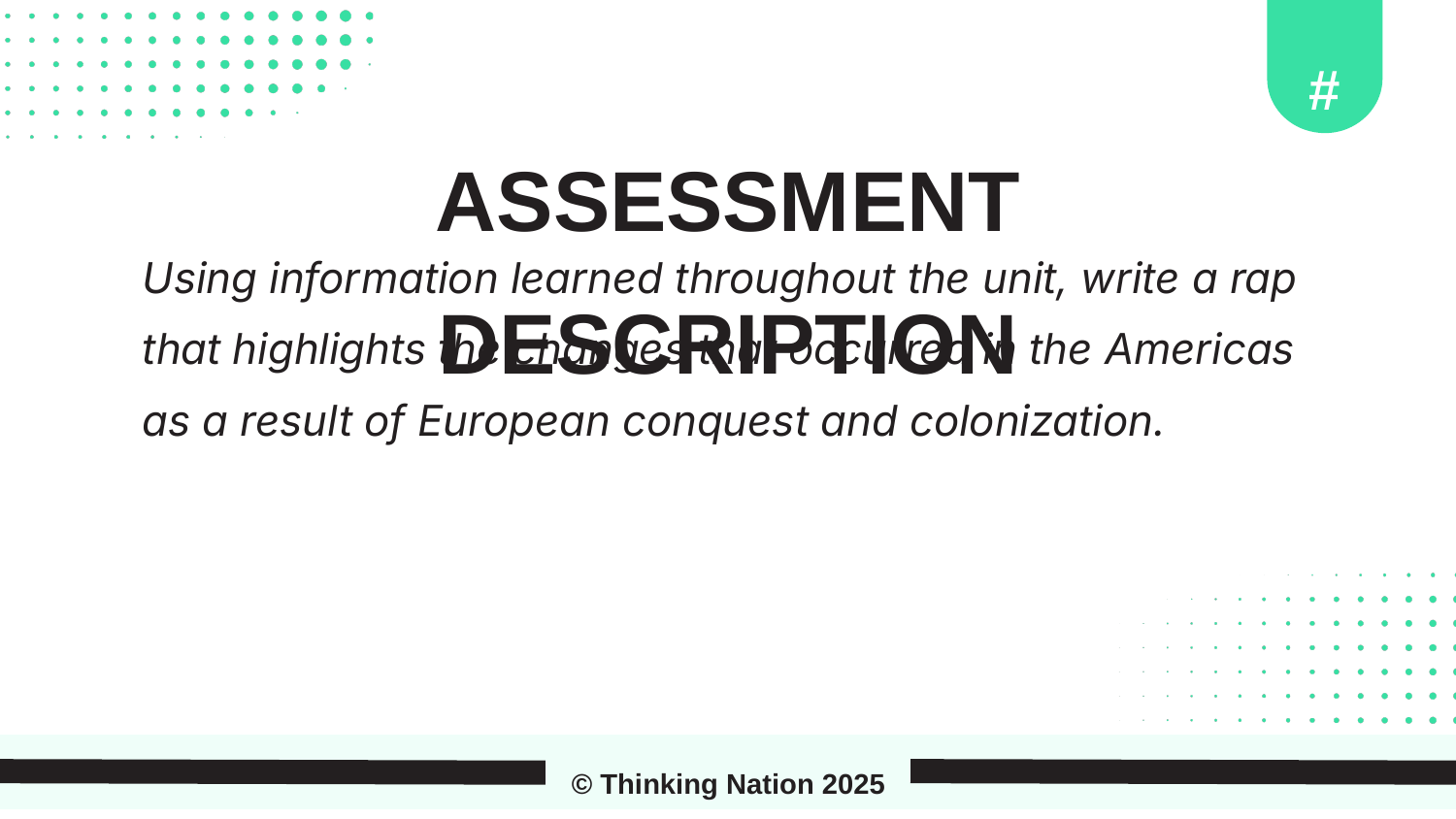

#
ASSESSMENT DESCRIPTION
Using information learned throughout the unit, write a rap that highlights the changes that occurred in the Americas as a result of European conquest and colonization.

© Thinking Nation 2025